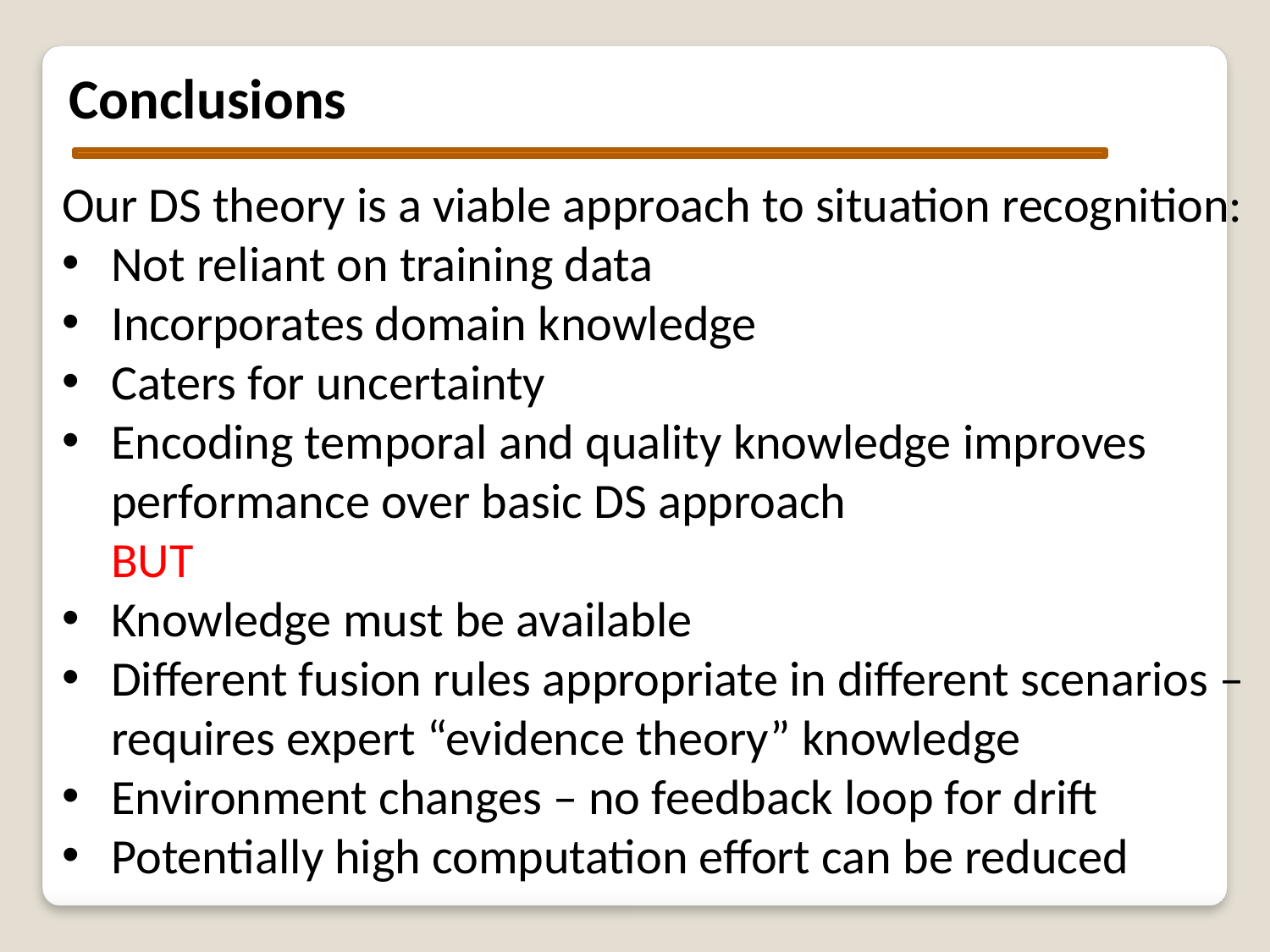

Conclusions

Our DS theory is a viable approach to situation recognition:
Not reliant on training data
Incorporates domain knowledge
Caters for uncertainty
Encoding temporal and quality knowledge improves performance over basic DS approach
BUT
Knowledge must be available
Different fusion rules appropriate in different scenarios – requires expert “evidence theory” knowledge
Environment changes – no feedback loop for drift
Potentially high computation effort can be reduced